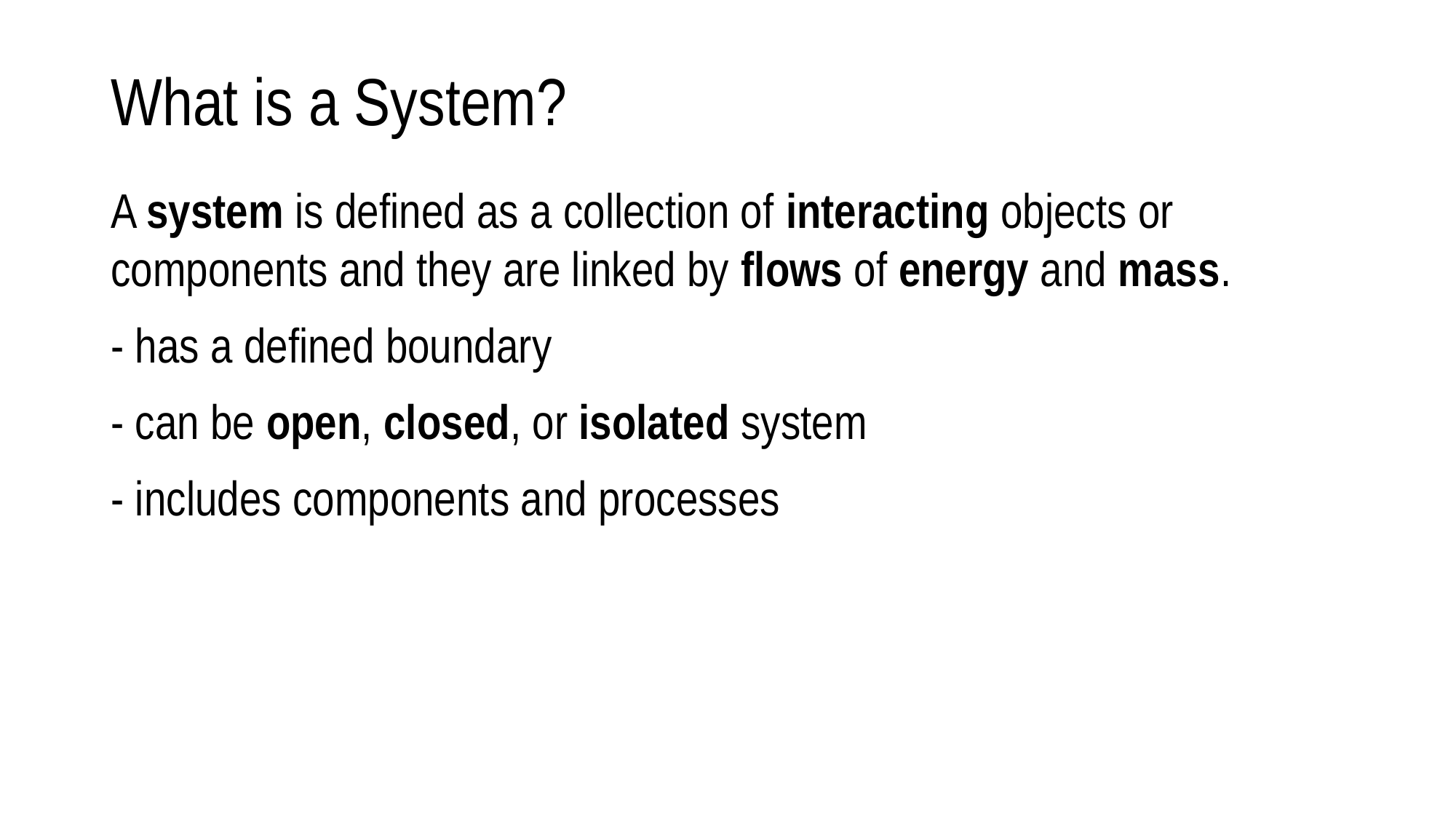

# What is a System?
A system is defined as a collection of interacting objects or components and they are linked by flows of energy and mass.
- has a defined boundary
- can be open, closed, or isolated system
- includes components and processes